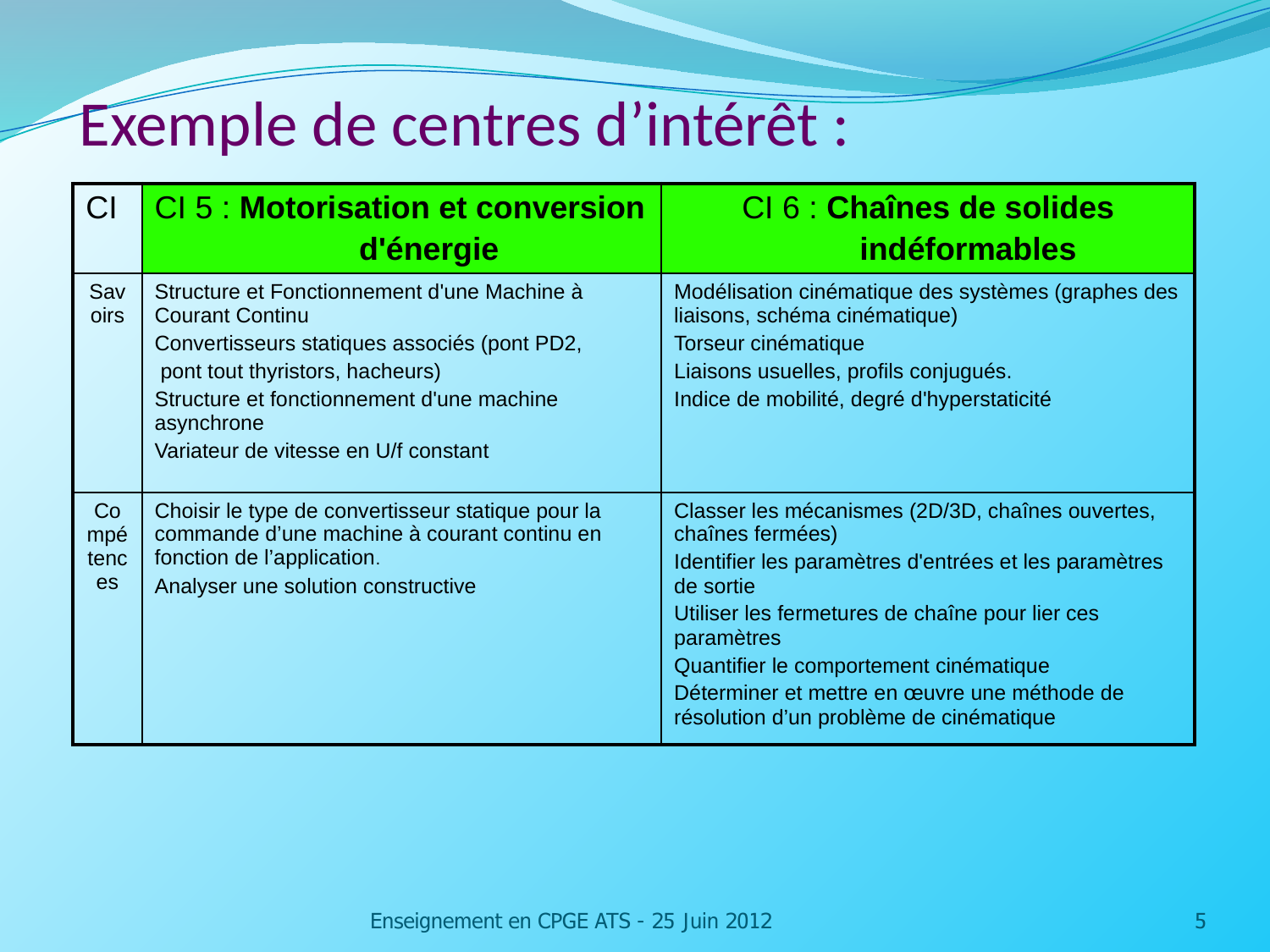

Exemple de centres d’intérêt :
| CI | CI 5 : Motorisation et conversion d'énergie | CI 6 : Chaînes de solides indéformables |
| --- | --- | --- |
| Savoirs | Structure et Fonctionnement d'une Machine à Courant Continu Convertisseurs statiques associés (pont PD2, pont tout thyristors, hacheurs) Structure et fonctionnement d'une machine asynchrone Variateur de vitesse en U/f constant | Modélisation cinématique des systèmes (graphes des liaisons, schéma cinématique) Torseur cinématique Liaisons usuelles, profils conjugués. Indice de mobilité, degré d'hyperstaticité |
| Compétences | Choisir le type de convertisseur statique pour la commande d’une machine à courant continu en fonction de l’application. Analyser une solution constructive | Classer les mécanismes (2D/3D, chaînes ouvertes, chaînes fermées) Identifier les paramètres d'entrées et les paramètres de sortie Utiliser les fermetures de chaîne pour lier ces paramètres Quantifier le comportement cinématique Déterminer et mettre en œuvre une méthode de résolution d’un problème de cinématique |
Enseignement en CPGE ATS - 25 Juin 2012
5